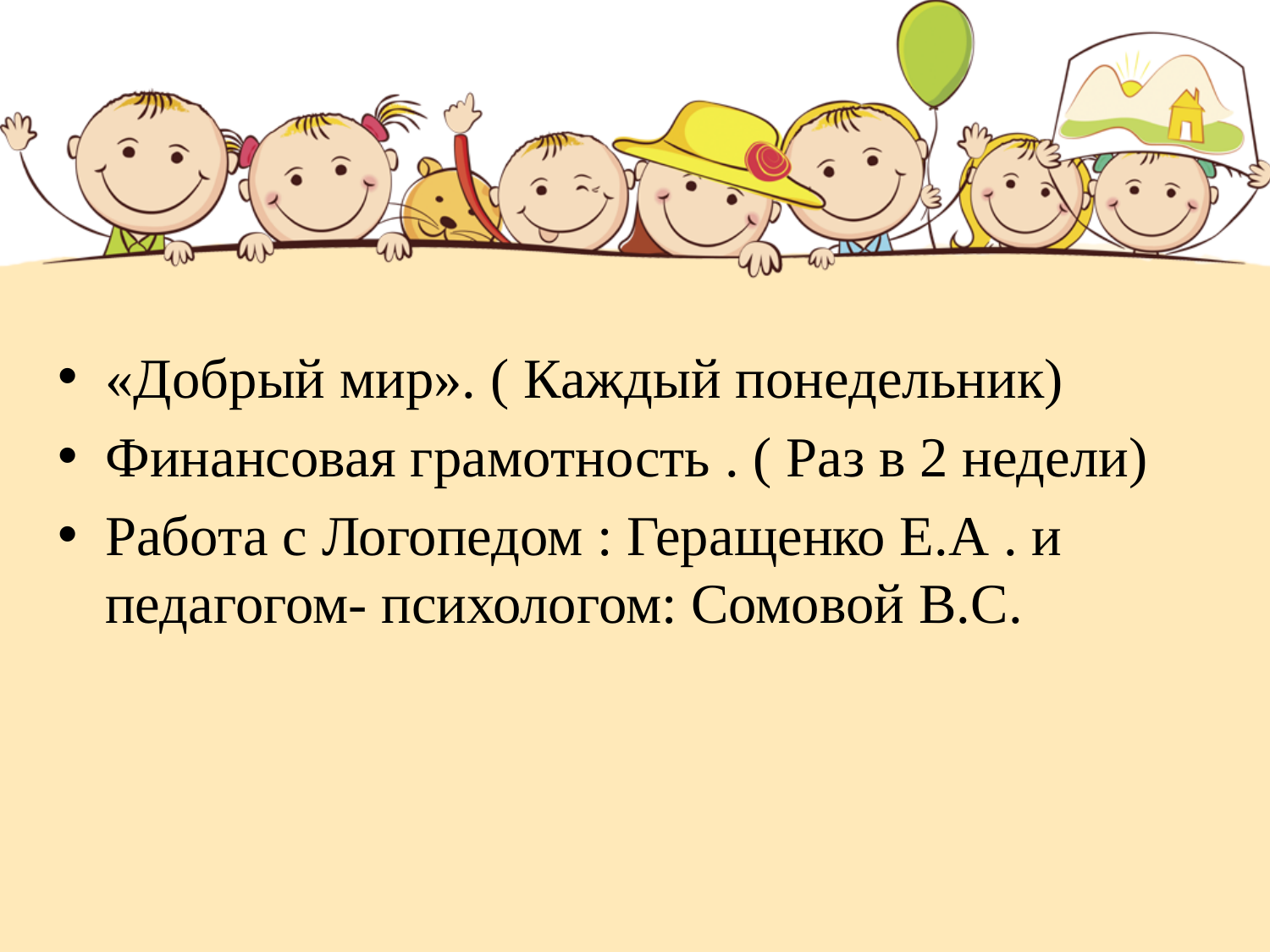

#

«Добрый мир». ( Каждый понедельник)
Финансовая грамотность . ( Раз в 2 недели)
Работа с Логопедом : Геращенко Е.А . и педагогом- психологом: Сомовой В.С.